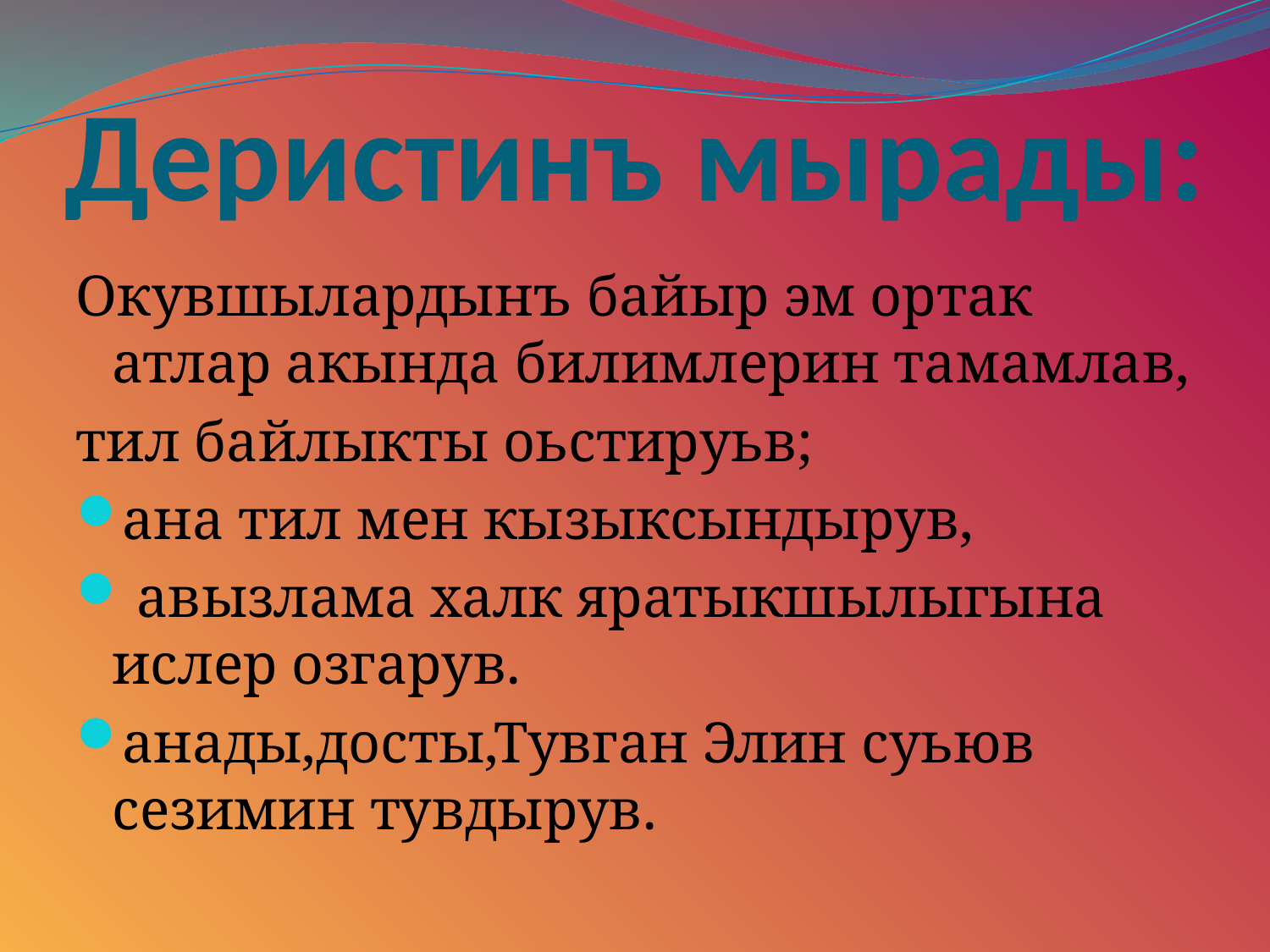

# Деристинъ мырады:

Окувшылардынъ байыр эм ортак атлар акында билимлерин тамамлав,
тил байлыкты оьстируьв;
ана тил мен кызыксындырув,
 авызлама халк яратыкшылыгына ислер озгарув.
анады,досты,Тувган Элин суьюв сезимин тувдырув.